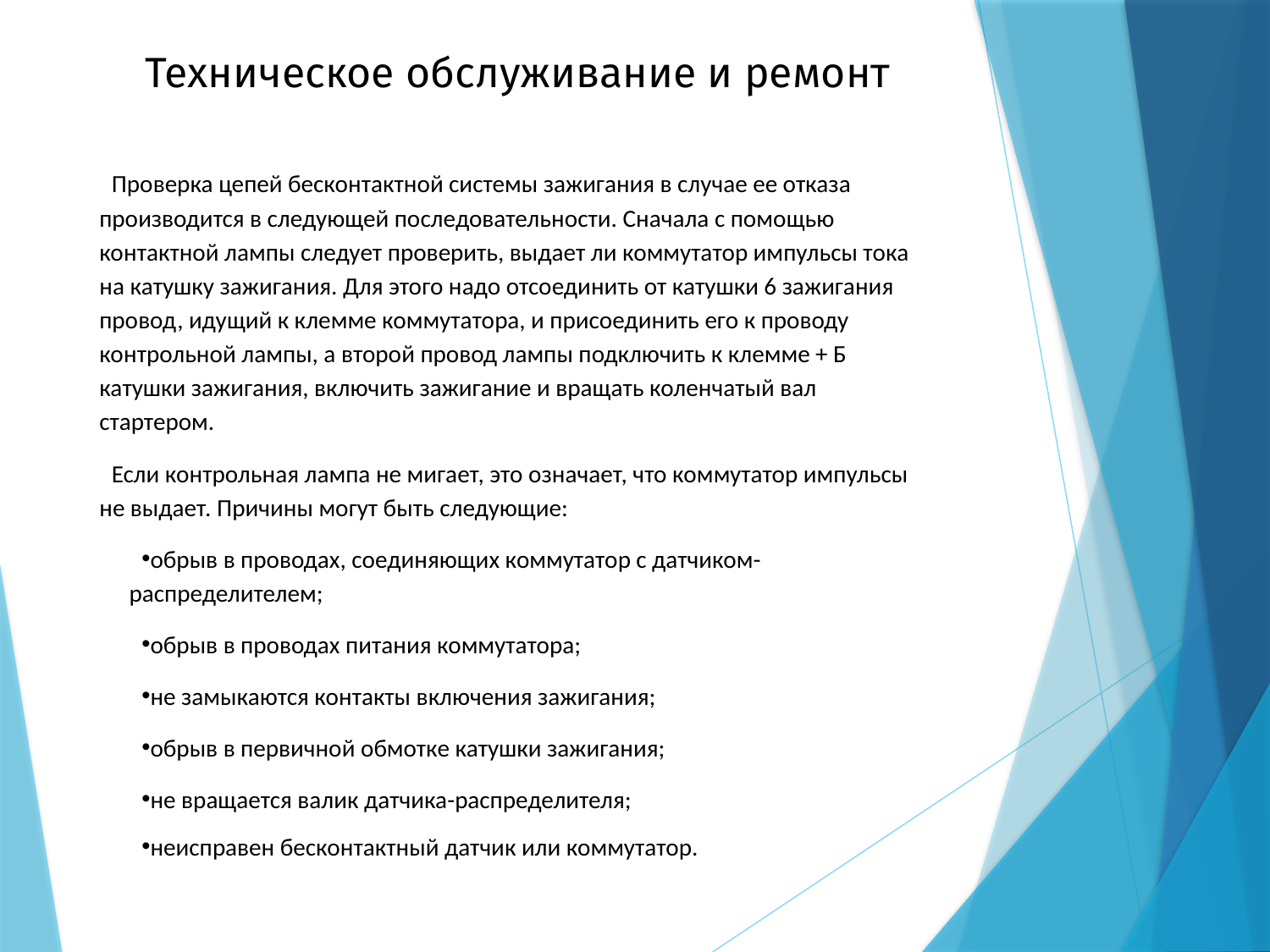

Техническое обслуживание и ремонт
Проверка цепей бесконтактной системы зажигания в случае ее отказа производится в следующей последовательности. Сначала с помощью контактной лампы следует проверить, выдает ли коммутатор импульсы тока на катушку зажигания. Для этого надо отсоединить от катушки 6 зажигания провод, идущий к клемме коммутатора, и присоединить его к проводу контрольной лампы, а второй провод лампы подключить к клемме + Б катушки зажигания, включить зажигание и вращать коленчатый вал стартером.
Если контрольная лампа не мигает, это означает, что коммутатор импульсы не выдает. Причины могут быть следующие:
обрыв в проводах, соединяющих коммутатор с датчиком-распределителем;
обрыв в проводах питания коммутатора;
не замыкаются контакты включения зажигания;
обрыв в первичной обмотке катушки зажигания;
не вращается валик датчика-распределителя;
неисправен бесконтактный датчик или коммутатор.